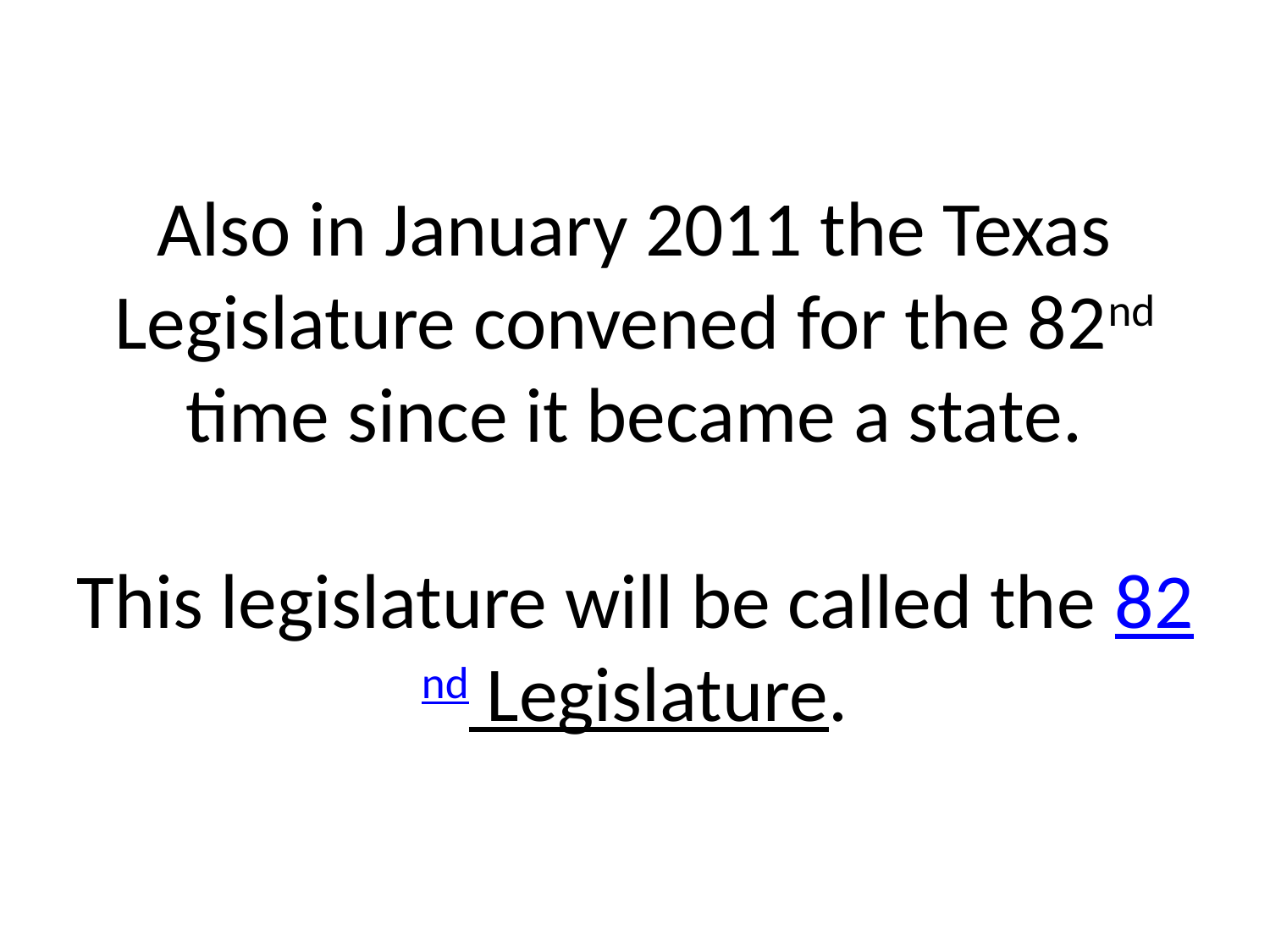

# Also in January 2011 the Texas Legislature convened for the 82nd time since it became a state. This legislature will be called the 82nd Legislature.